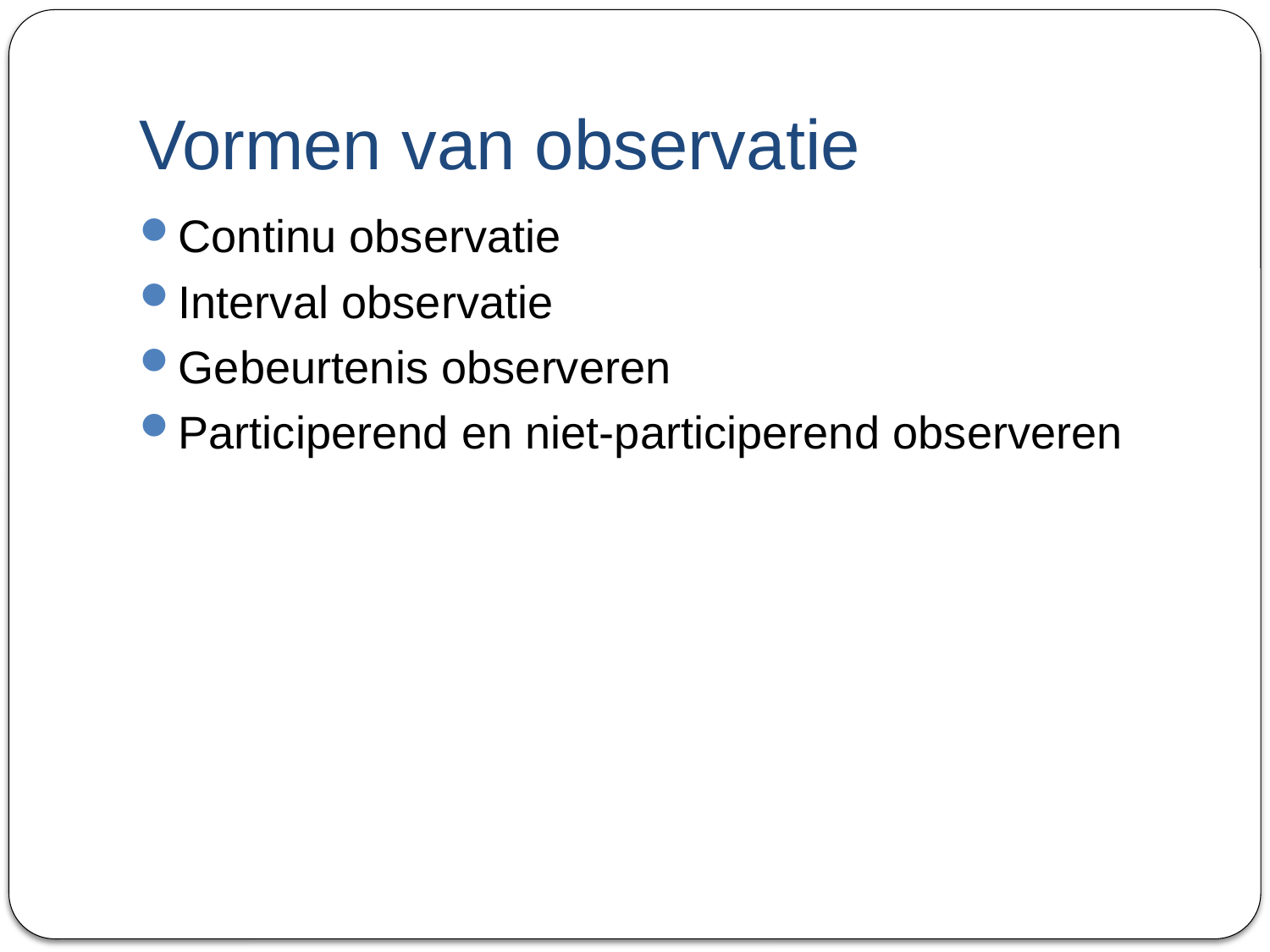

# Vormen van observatie
Continu observatie
Interval observatie
Gebeurtenis observeren
Participerend en niet-participerend observeren